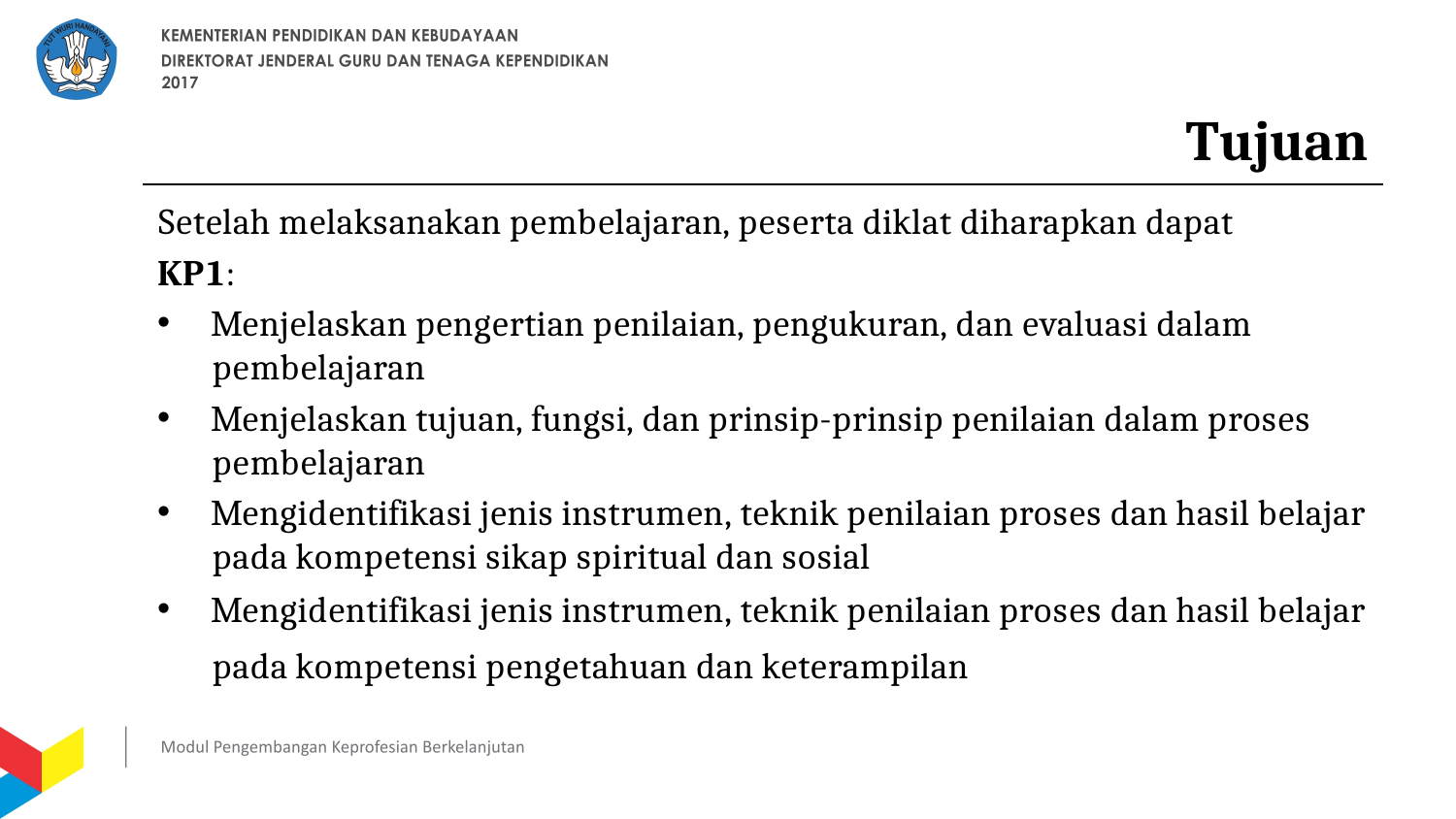

# Tujuan
Setelah melaksanakan pembelajaran, peserta diklat diharapkan dapat
KP1:
Menjelaskan pengertian penilaian, pengukuran, dan evaluasi dalam pembelajaran
Menjelaskan tujuan, fungsi, dan prinsip-prinsip penilaian dalam proses pembelajaran
Mengidentifikasi jenis instrumen, teknik penilaian proses dan hasil belajar pada kompetensi sikap spiritual dan sosial
Mengidentifikasi jenis instrumen, teknik penilaian proses dan hasil belajar pada kompetensi pengetahuan dan keterampilan